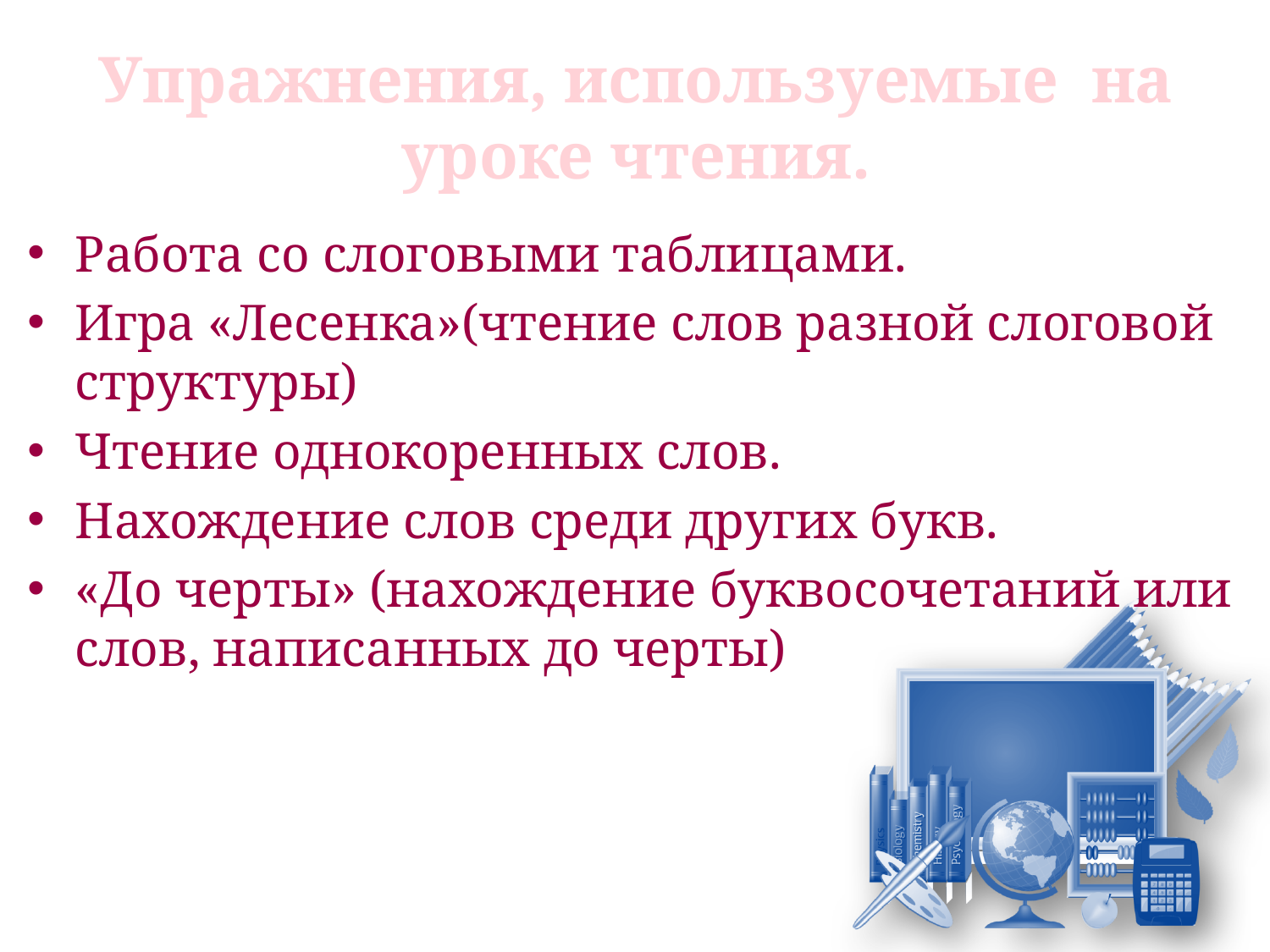

Упражнения, используемые  на уроке чтения.
Работа со слоговыми таблицами.
Игра «Лесенка»(чтение слов разной слоговой структуры)
Чтение однокоренных слов.
Нахождение слов среди других букв.
«До черты» (нахождение буквосочетаний или слов, написанных до черты)